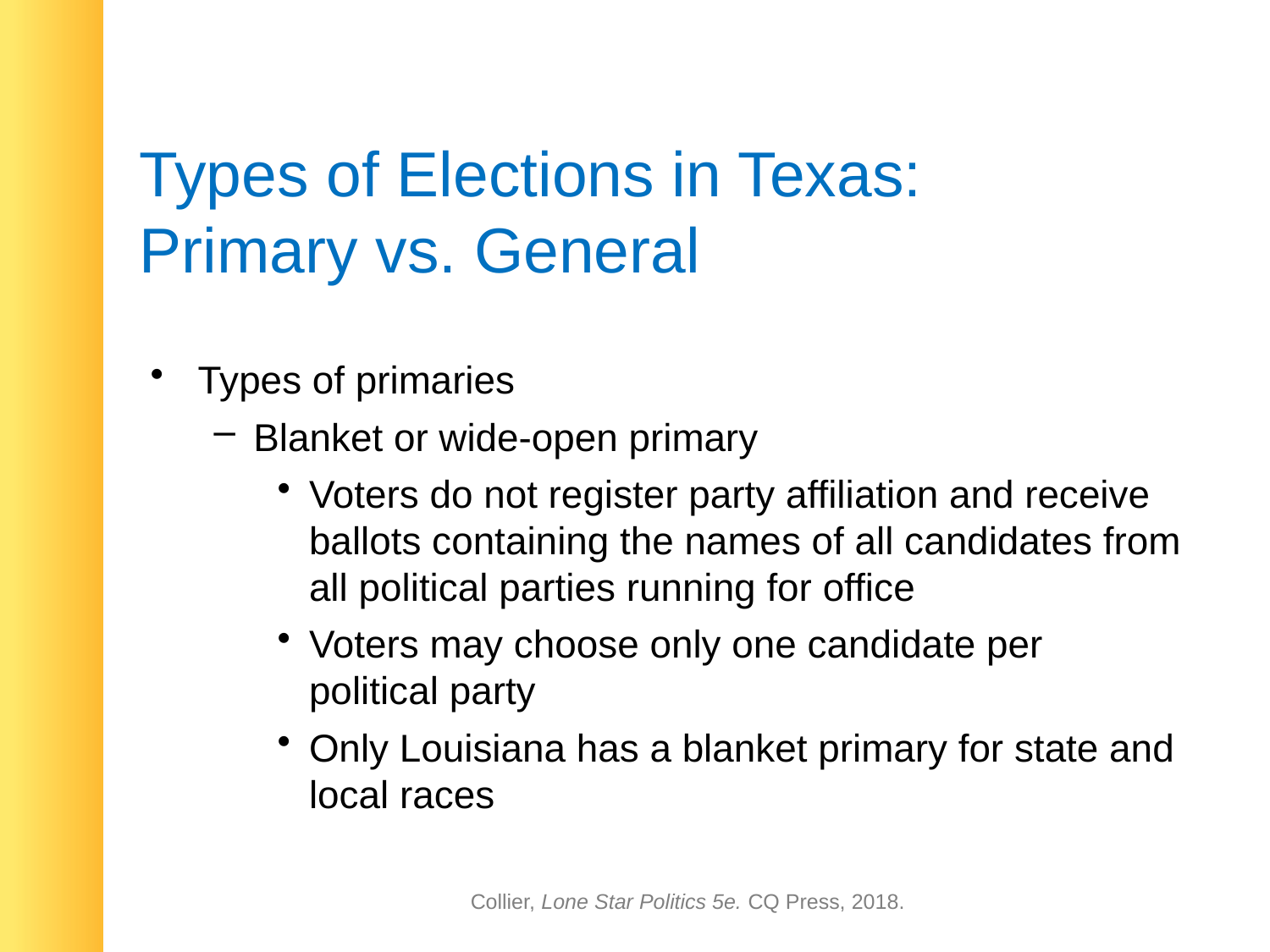

# Types of Elections in Texas: Primary vs. General
Types of primaries
Blanket or wide-open primary
Voters do not register party affiliation and receive ballots containing the names of all candidates from all political parties running for office
Voters may choose only one candidate per political party
Only Louisiana has a blanket primary for state and local races

Collier, Lone Star Politics 5e. CQ Press, 2018.